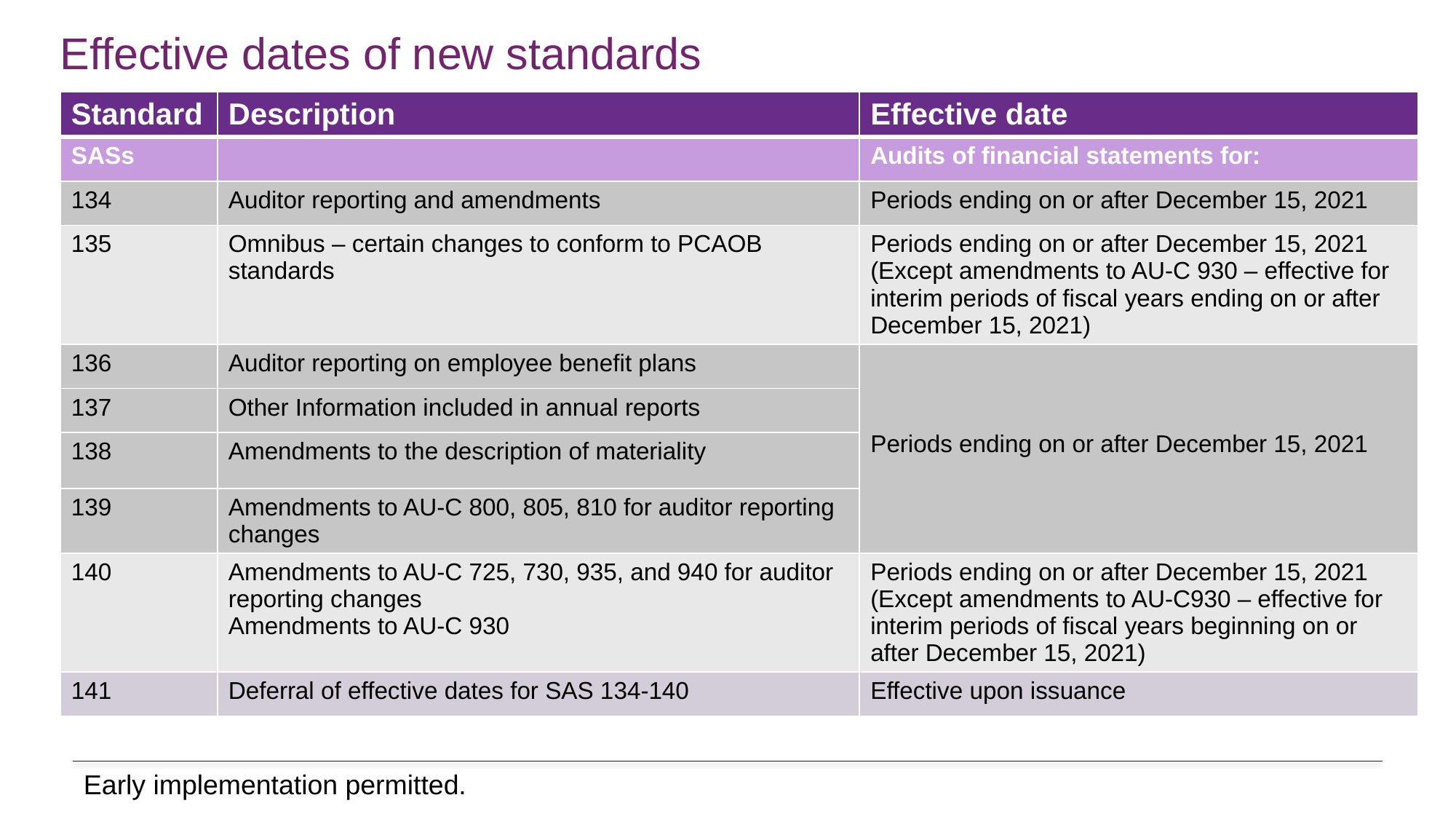

# Effective dates of new standards
| Standard | Description | Effective date |
| --- | --- | --- |
| SASs |  | Audits of financial statements for: |
| 134 | Auditor reporting and amendments | Periods ending on or after December 15, 2021 |
| 135 | Omnibus – certain changes to conform to PCAOB standards | Periods ending on or after December 15, 2021 (Except amendments to AU-C 930 – effective for interim periods of fiscal years ending on or after December 15, 2021) |
| 136 | Auditor reporting on employee benefit plans | Periods ending on or after December 15, 2021 |
| 137 | Other Information included in annual reports |  |
| 138 | Amendments to the description of materiality |  |
| 139 | Amendments to AU-C 800, 805, 810 for auditor reporting changes |  |
| 140 | Amendments to AU-C 725, 730, 935, and 940 for auditor reporting changes Amendments to AU-C 930 | Periods ending on or after December 15, 2021 (Except amendments to AU-C930 – effective for interim periods of fiscal years beginning on or after December 15, 2021) |
| 141 | Deferral of effective dates for SAS 134-140 | Effective upon issuance |

Early implementation permitted.